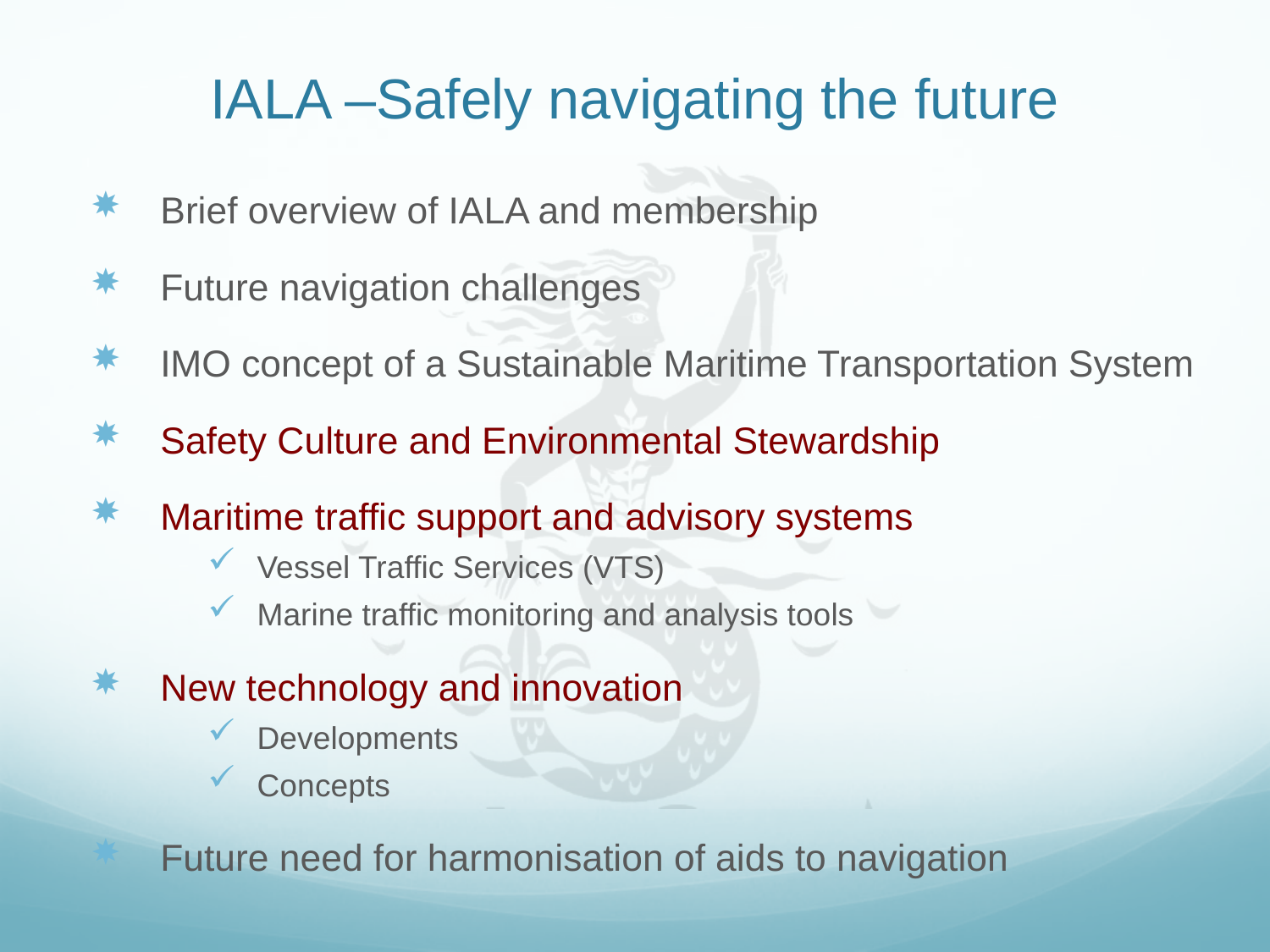

# IALA –Safely navigating the future
Brief overview of IALA and membership
Future navigation challenges
IMO concept of a Sustainable Maritime Transportation System
Safety Culture and Environmental Stewardship
Maritime traffic support and advisory systems
Vessel Traffic Services (VTS)
Marine traffic monitoring and analysis tools
New technology and innovation
Developments
Concepts
Future need for harmonisation of aids to navigation